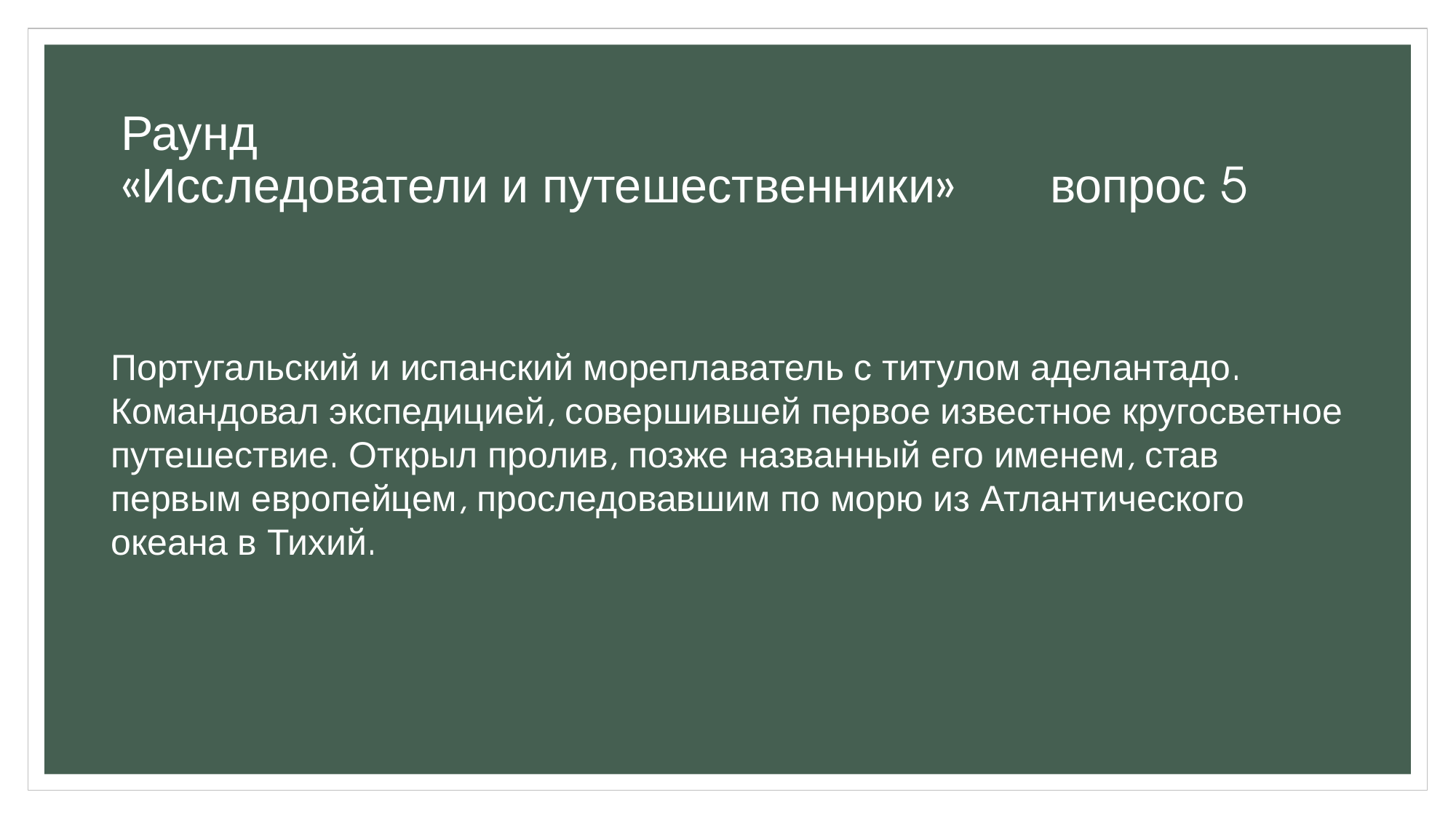

# Раунд «Исследователи и путешественники»       вопрос 5
Португальский и испанский мореплаватель с титулом аделантадо. Командовал экспедицией, совершившей первое известное кругосветное путешествие. Открыл пролив, позже названный его именем, став первым европейцем, проследовавшим по морю из Атлантического океана в Тихий.